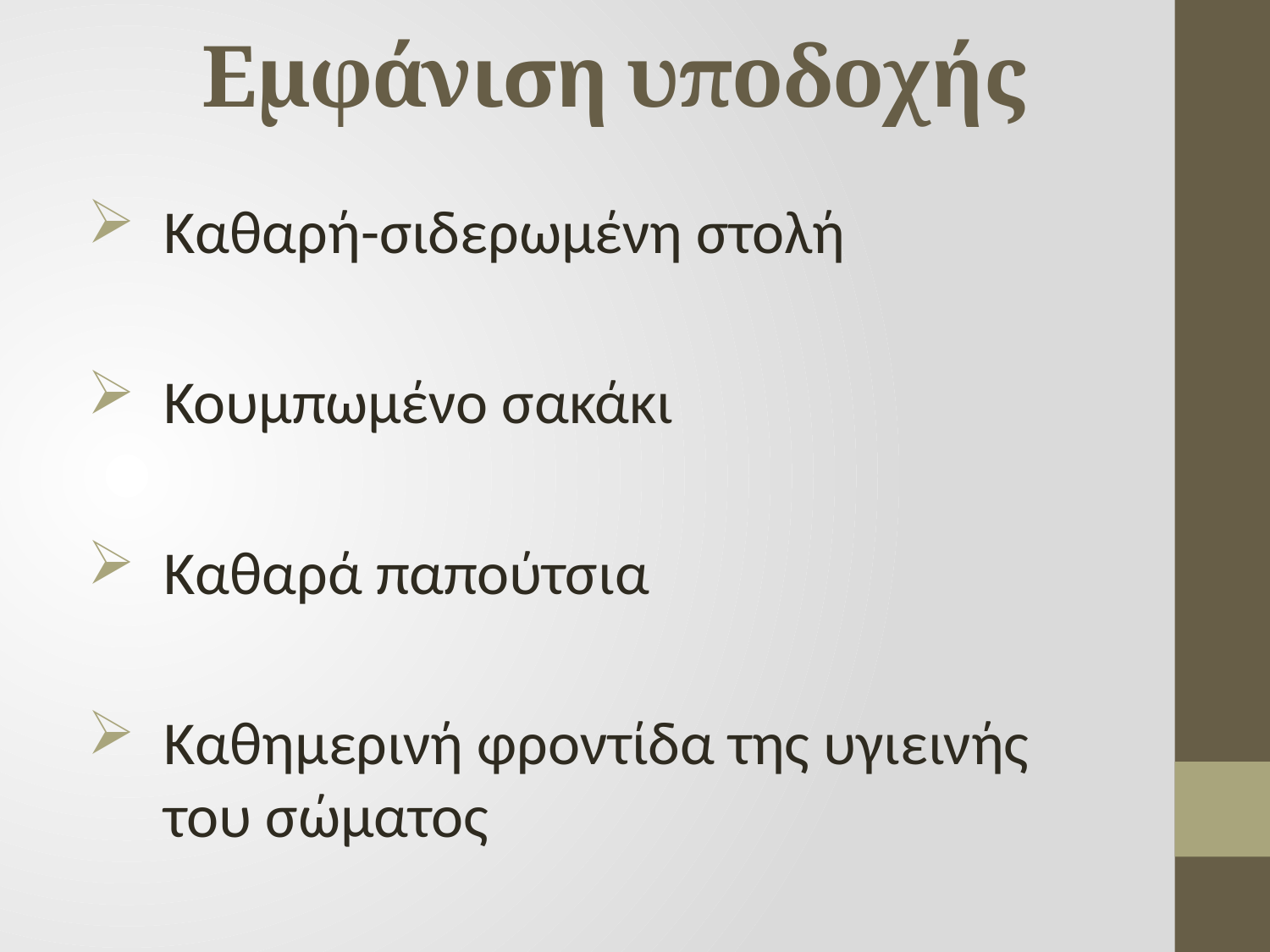

# Εμφάνιση υποδοχής
Καθαρή-σιδερωμένη στολή

Κουμπωμένο σακάκι

Καθαρά παπούτσια

Καθημερινή φροντίδα της υγιεινής του σώματος